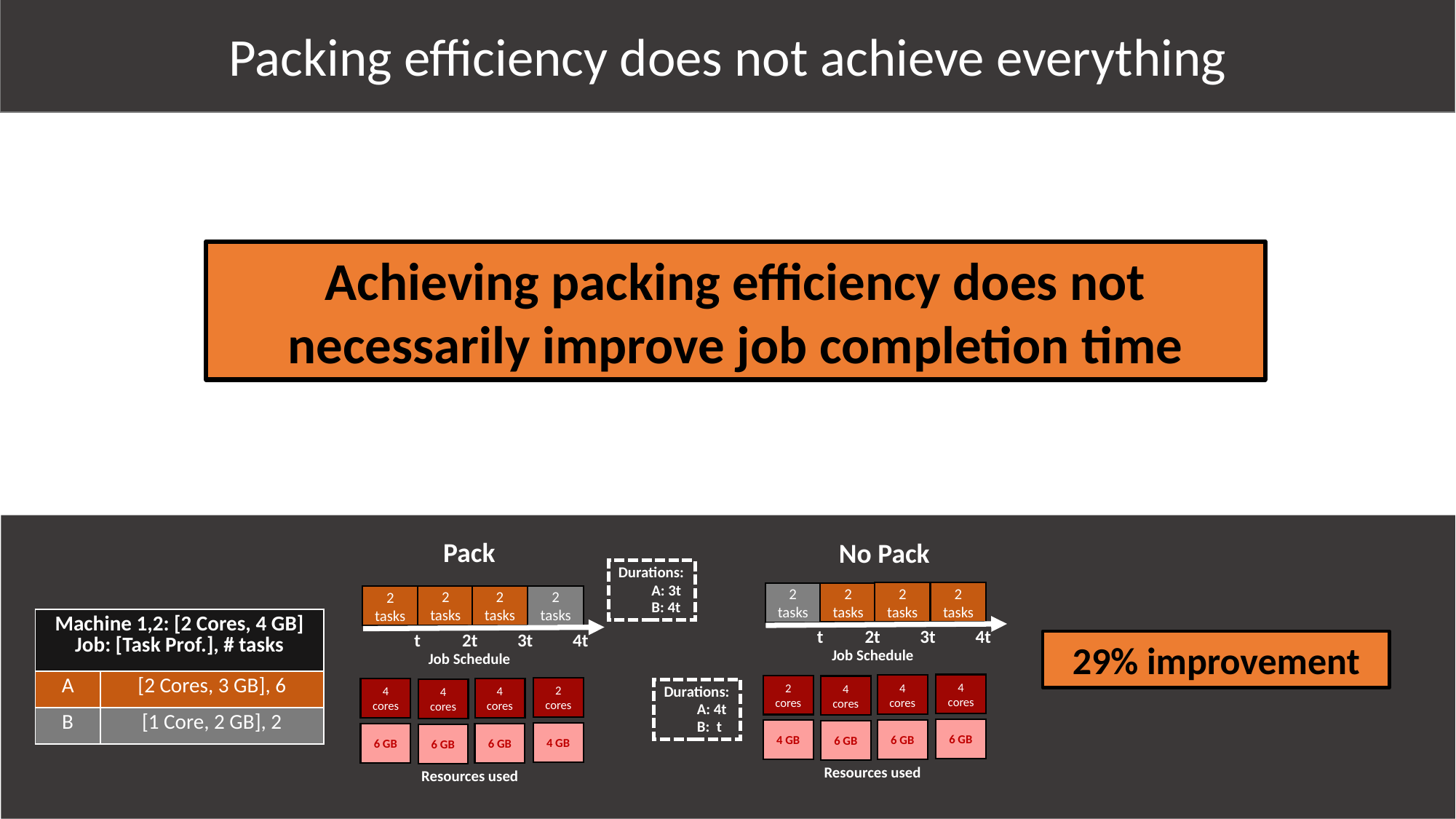

Packing efficiency does not achieve everything
Achieving packing efficiency does not necessarily improve job completion time

Pack
No Pack
Durations:

A: 3t
B: 4t
2 tasks
2 tasks
2 tasks
2 tasks
2 tasks
2 tasks
2 tasks
2 tasks
| Machine 1,2: [2 Cores, 4 GB] Job: [Task Prof.], # tasks |  |
| --- | --- |
| A | [2 Cores, 3 GB], 6 |
| B | [1 Core, 2 GB], 2 |
2t
4t
3t
t
2t
4t
3t
t
29% improvement
Job Schedule
Job Schedule
4 cores
4 cores
2 cores
4 cores
Durations:

A: 4t
B:  t
2 cores
4 cores
4 cores
4 cores
6 GB
6 GB
4 GB
6 GB
4 GB
6 GB
6 GB
6 GB
Resources used
37
Resources used
1Time to finish a set of jobs